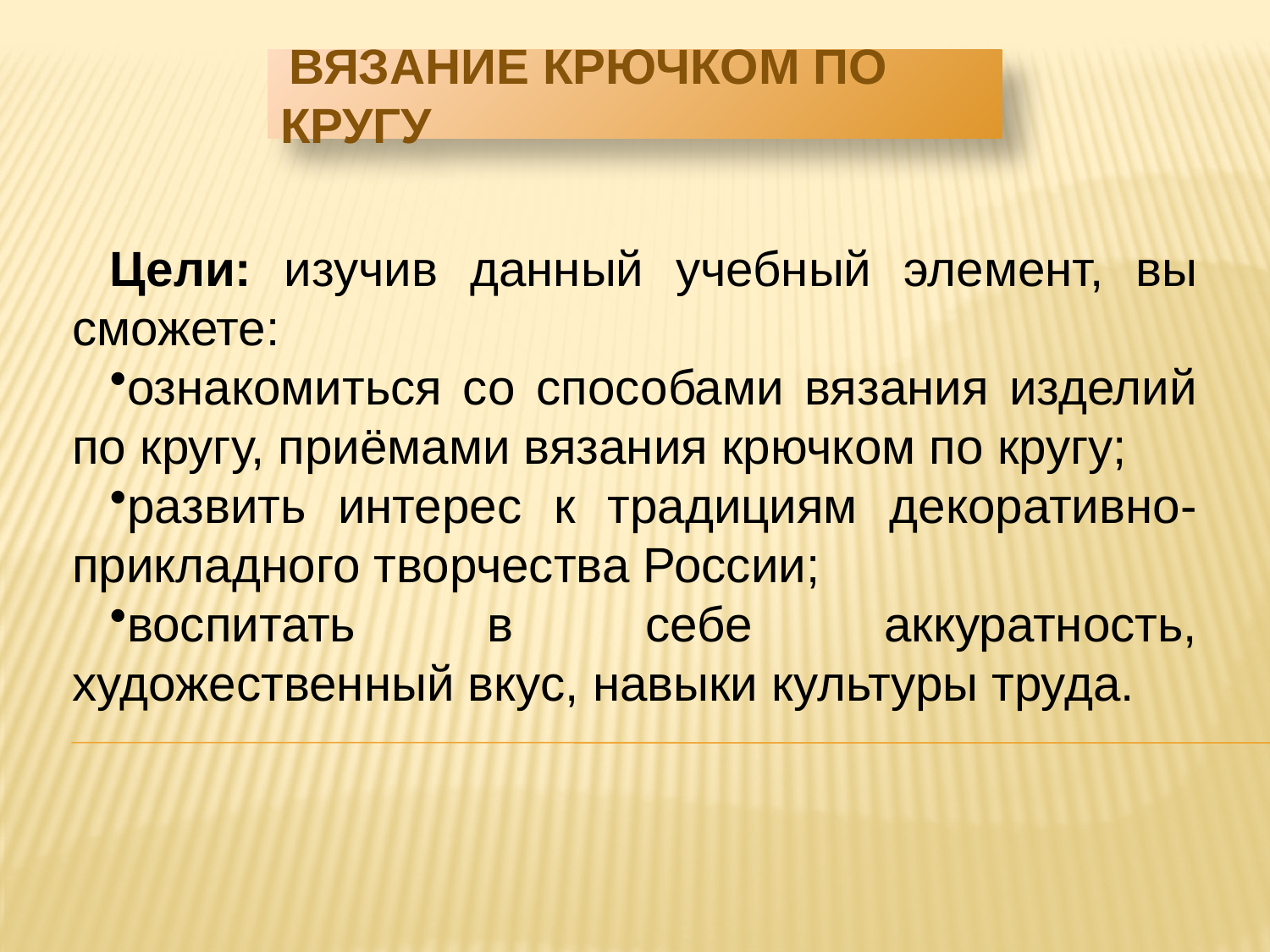

ВЯЗАНИЕ КРЮЧКОМ ПО КРУГУ
Цели: изучив данный учебный элемент, вы сможете:
ознакомиться со способами вязания изделий по кругу, приёмами вязания крючком по кругу;
развить интерес к традициям декоративно-прикладного творчества России;
воспитать в себе аккуратность, художественный вкус, навыки культуры труда.